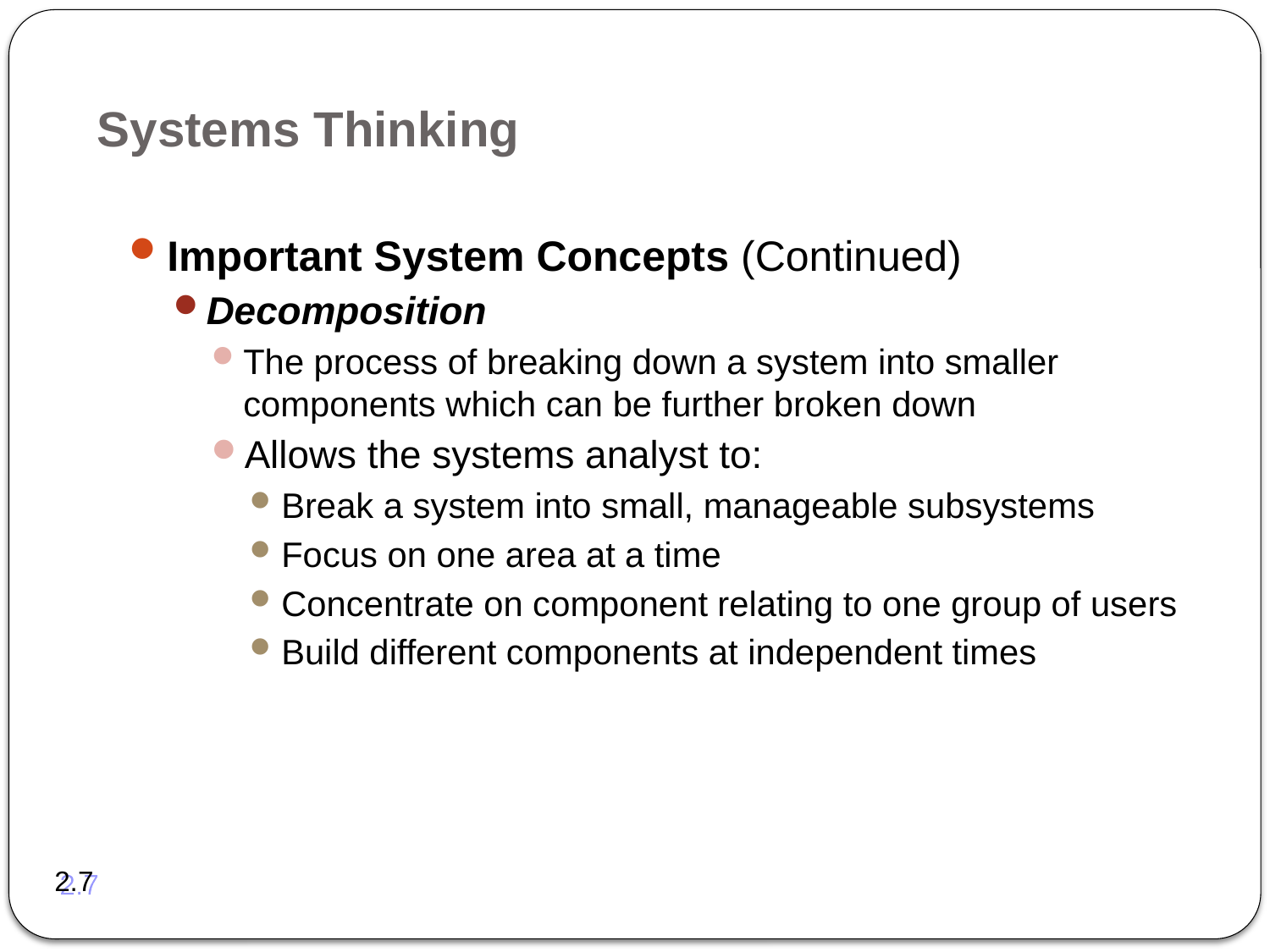

# Systems Thinking
Important System Concepts (Continued)
Decomposition
The process of breaking down a system into smaller components which can be further broken down
Allows the systems analyst to:
Break a system into small, manageable subsystems
Focus on one area at a time
Concentrate on component relating to one group of users
Build different components at independent times
2.7